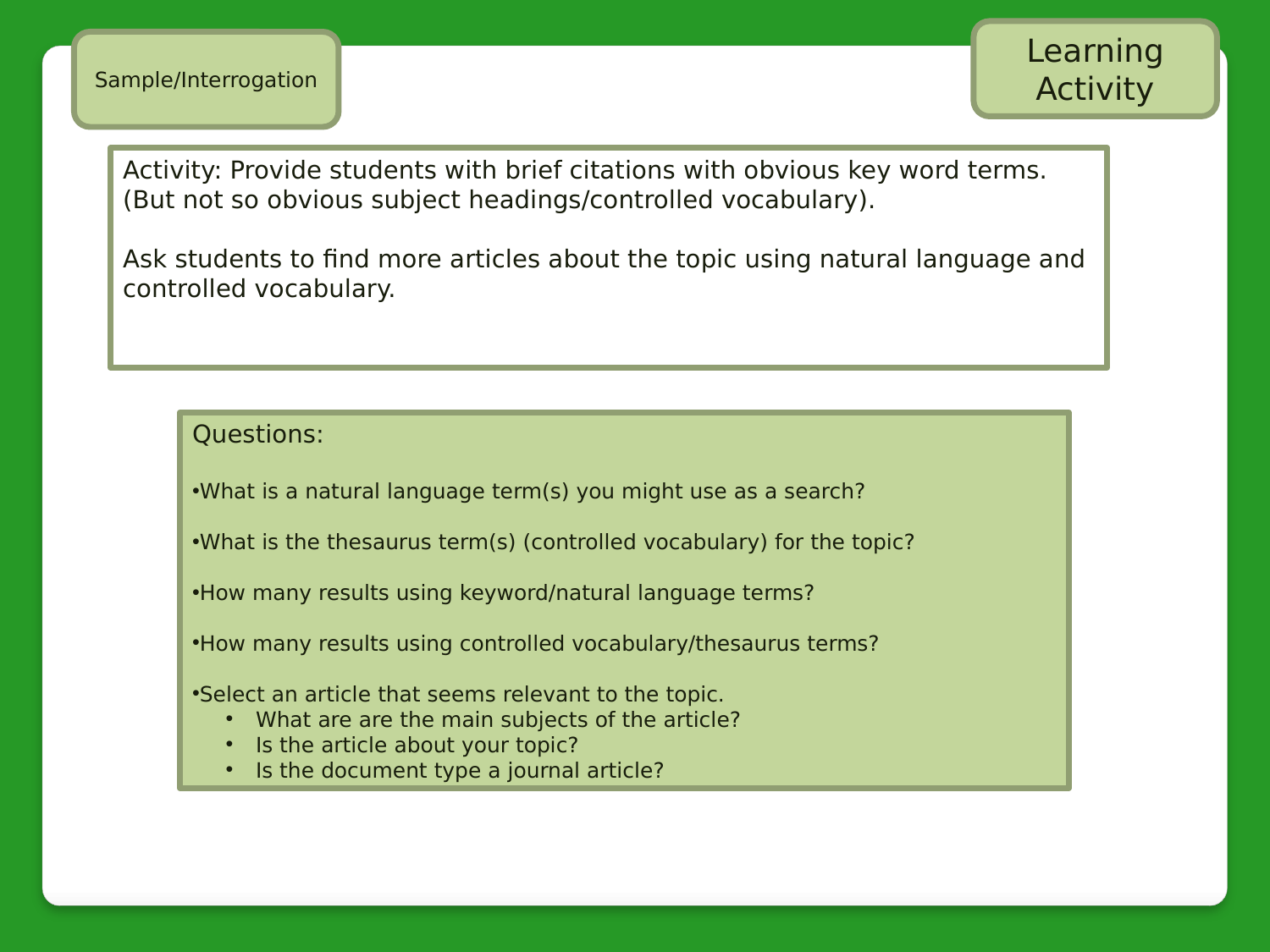

Learning Activity
Sample/Interrogation
Activity: Provide students with brief citations with obvious key word terms.
(But not so obvious subject headings/controlled vocabulary).

Ask students to find more articles about the topic using natural language and
controlled vocabulary.

Questions:

What is a natural language term(s) you might use as a search?

What is the thesaurus term(s) (controlled vocabulary) for the topic?

How many results using keyword/natural language terms?

How many results using controlled vocabulary/thesaurus terms?

Select an article that seems relevant to the topic.
What are are the main subjects of the article?
Is the article about your topic?
Is the document type a journal article?